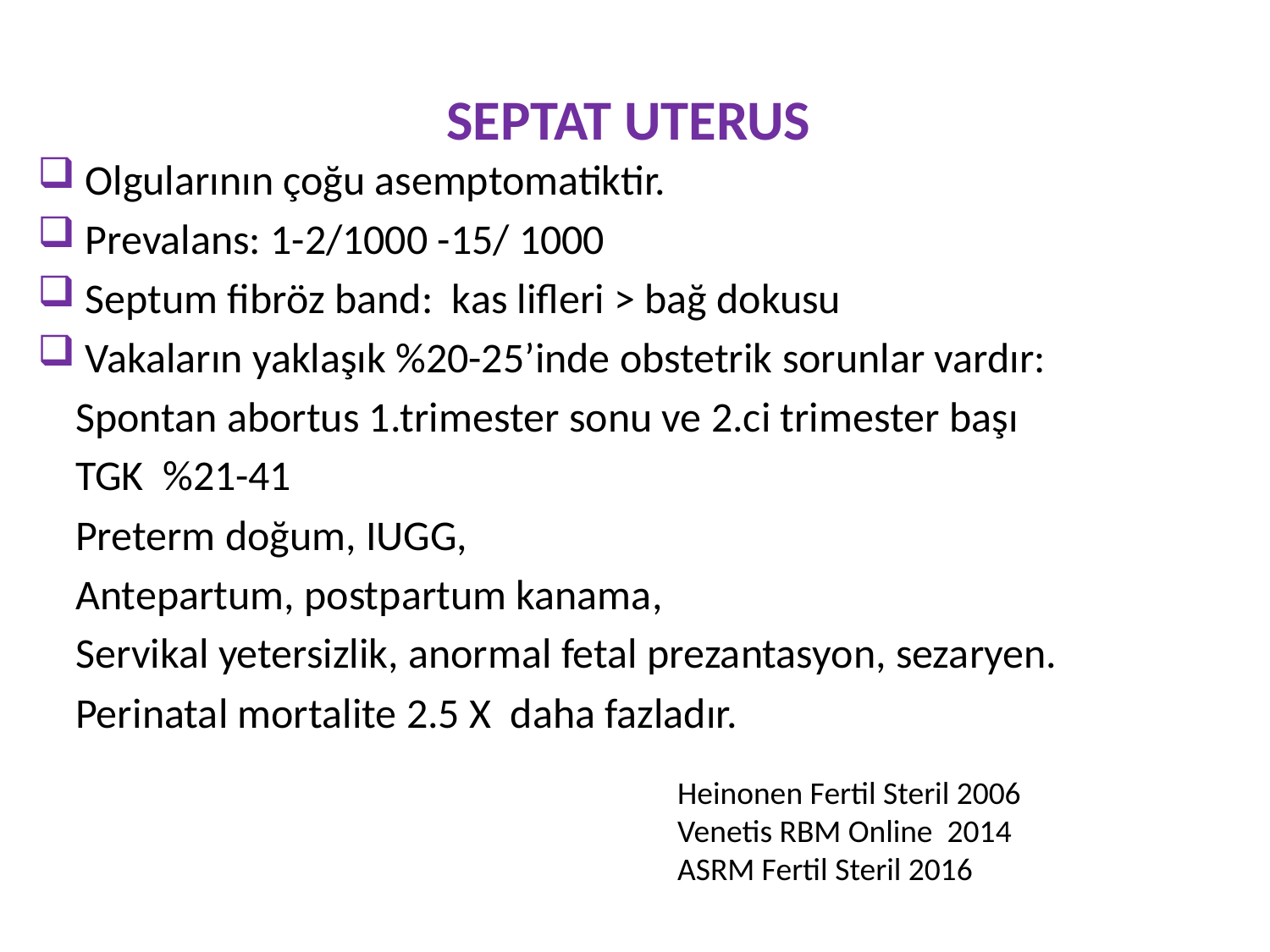

# SEPTAT UTERUS
Olgularının çoğu asemptomatiktir.
Prevalans: 1-2/1000 -15/ 1000
Septum fibröz band:  kas lifleri ˃ bağ dokusu
Vakaların yaklaşık %20-25’inde obstetrik sorunlar vardır:
    Spontan abortus 1.trimester sonu ve 2.ci trimester başı
    TGK  %21-41
    Preterm doğum, IUGG,
    Antepartum, postpartum kanama,
    Servikal yetersizlik, anormal fetal prezantasyon, sezaryen.
    Perinatal mortalite 2.5 X  daha fazladır.

Heinonen Fertil Steril 2006
Venetis RBM Online  2014
ASRM Fertil Steril 2016